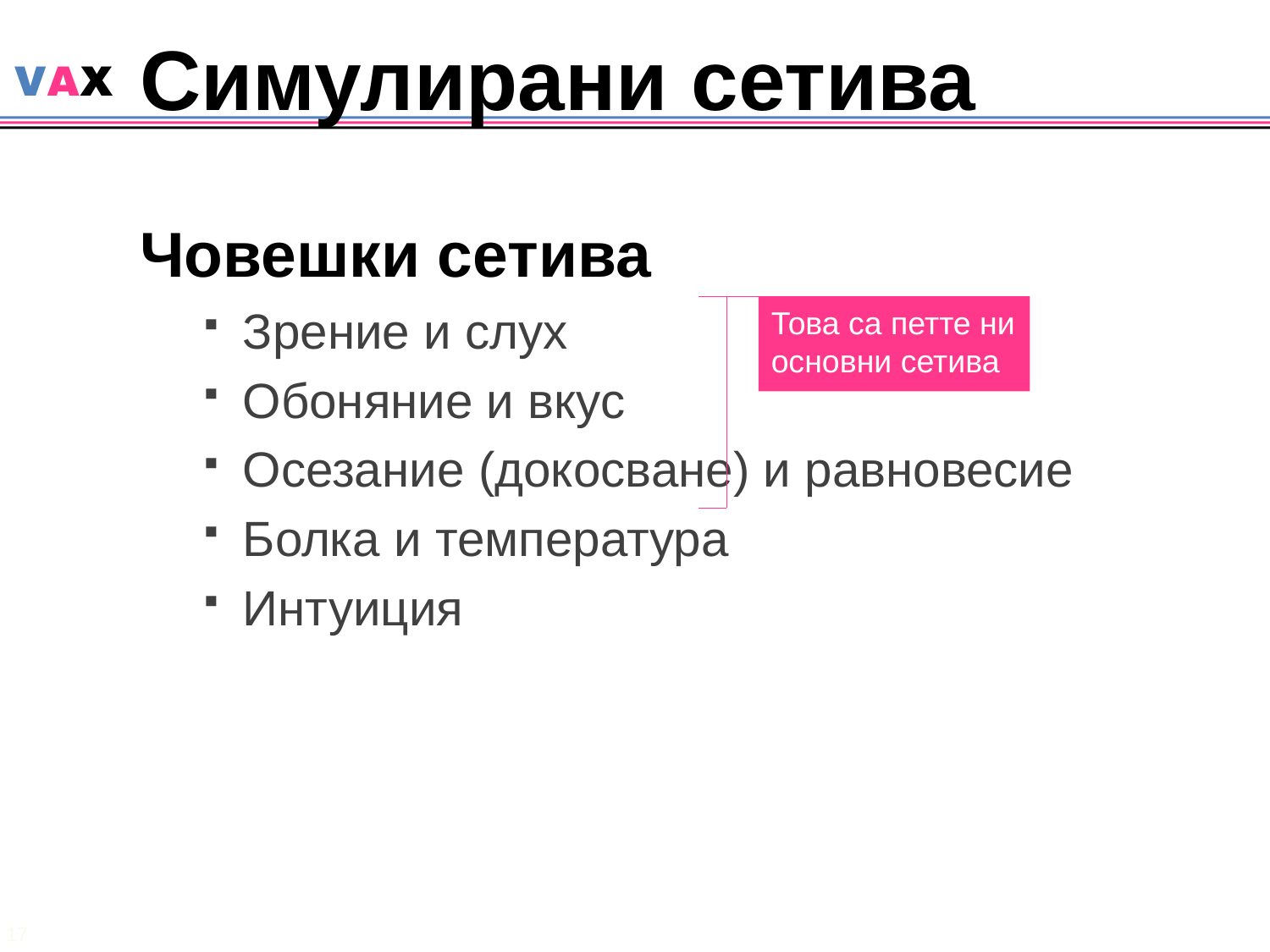

# Симулирани сетива
Човешки сетива
Зрение и слух
Обоняние и вкус
Осезание (докосване) и равновесие
Болка и температура
Интуиция
Това са петте ни основни сетива